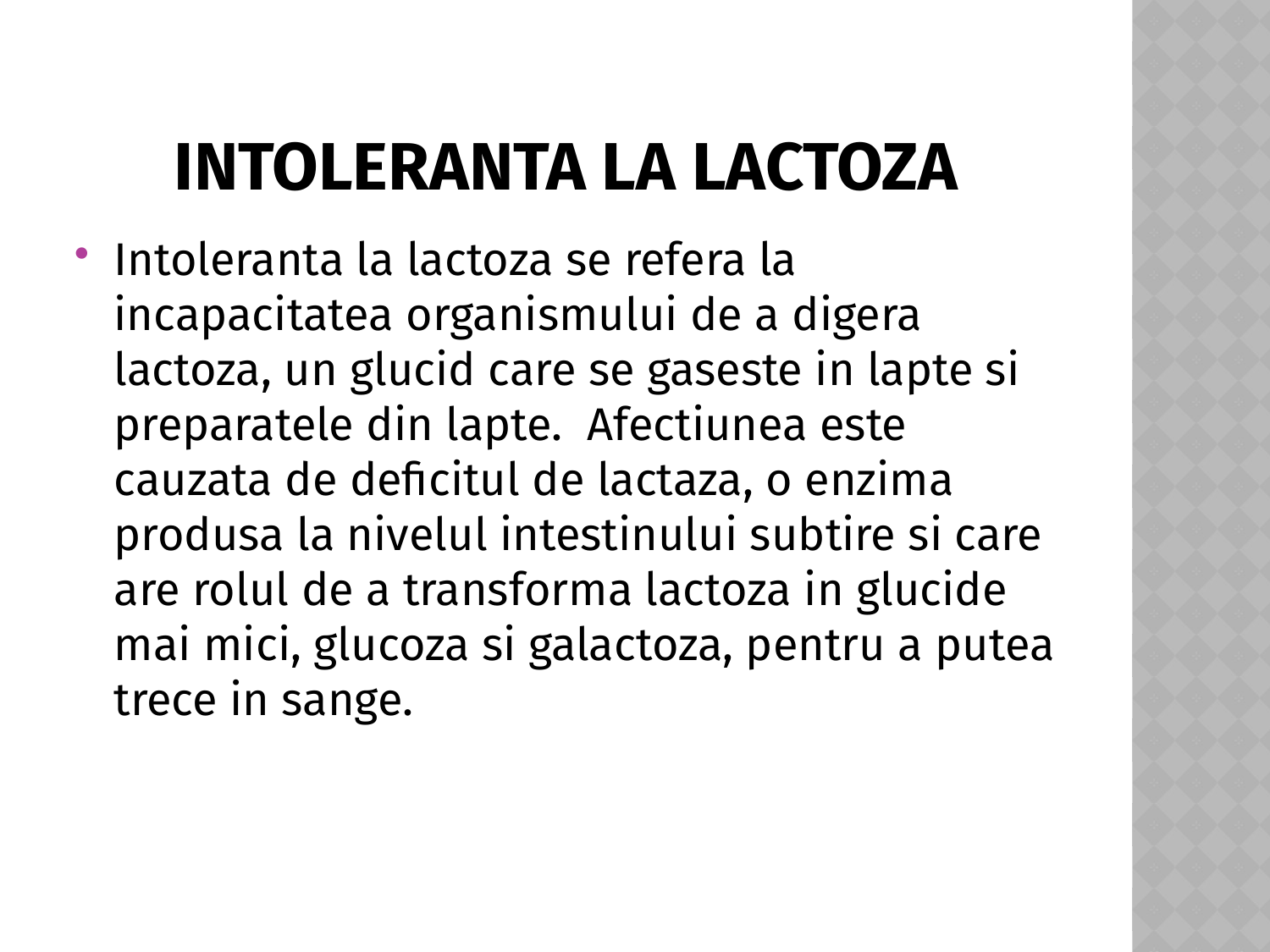

# Intoleranta la lactoza
Intoleranta la lactoza se refera la incapacitatea organismului de a digera lactoza, un glucid care se gaseste in lapte si preparatele din lapte.  Afectiunea este cauzata de deficitul de lactaza, o enzima produsa la nivelul intestinului subtire si care are rolul de a transforma lactoza in glucide mai mici, glucoza si galactoza, pentru a putea trece in sange.